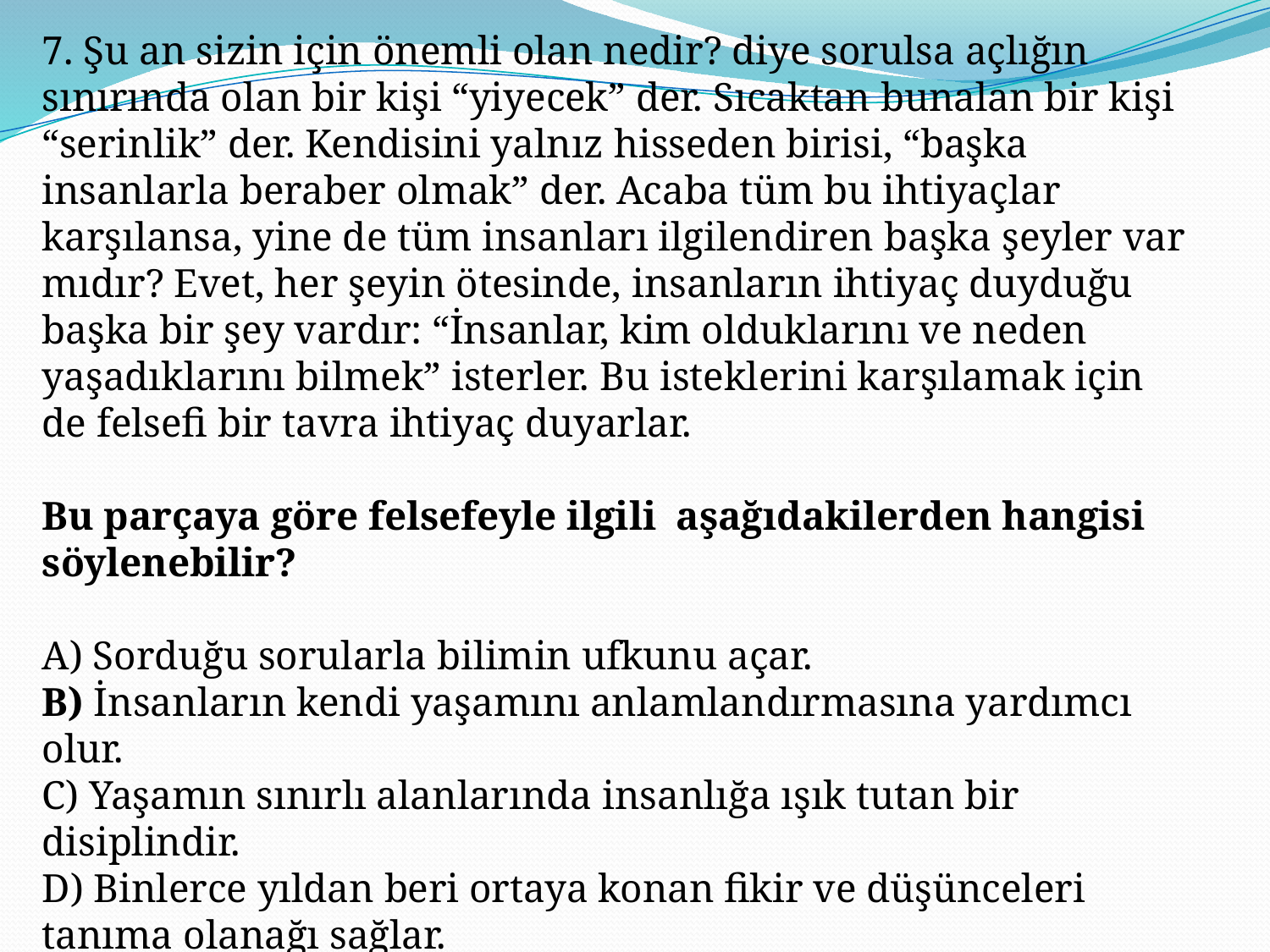

7. Şu an sizin için önemli olan nedir? diye sorulsa açlığın sınırında olan bir kişi “yiyecek” der. Sıcaktan bunalan bir kişi “serinlik” der. Kendisini yalnız hisseden birisi, “başka insanlarla beraber olmak” der. Acaba tüm bu ihtiyaçlar karşılansa, yine de tüm insanları ilgilendiren başka şeyler var mıdır? Evet, her şeyin ötesinde, insanların ihtiyaç duyduğu başka bir şey vardır: “İnsanlar, kim olduklarını ve neden yaşadıklarını bilmek” isterler. Bu isteklerini karşılamak için de felsefi bir tavra ihtiyaç duyarlar.

Bu parçaya göre felsefeyle ilgili  aşağıdakilerden hangisi söylenebilir?

A) Sorduğu sorularla bilimin ufkunu açar.
B) İnsanların kendi yaşamını anlamlandırmasına yardımcı olur.
C) Yaşamın sınırlı alanlarında insanlığa ışık tutan bir disiplindir.
D) Binlerce yıldan beri ortaya konan fikir ve düşünceleri tanıma olanağı sağlar.
E) Pratik yaşamda akıl yürütebilmek için gerekli temelleri oluşturur.